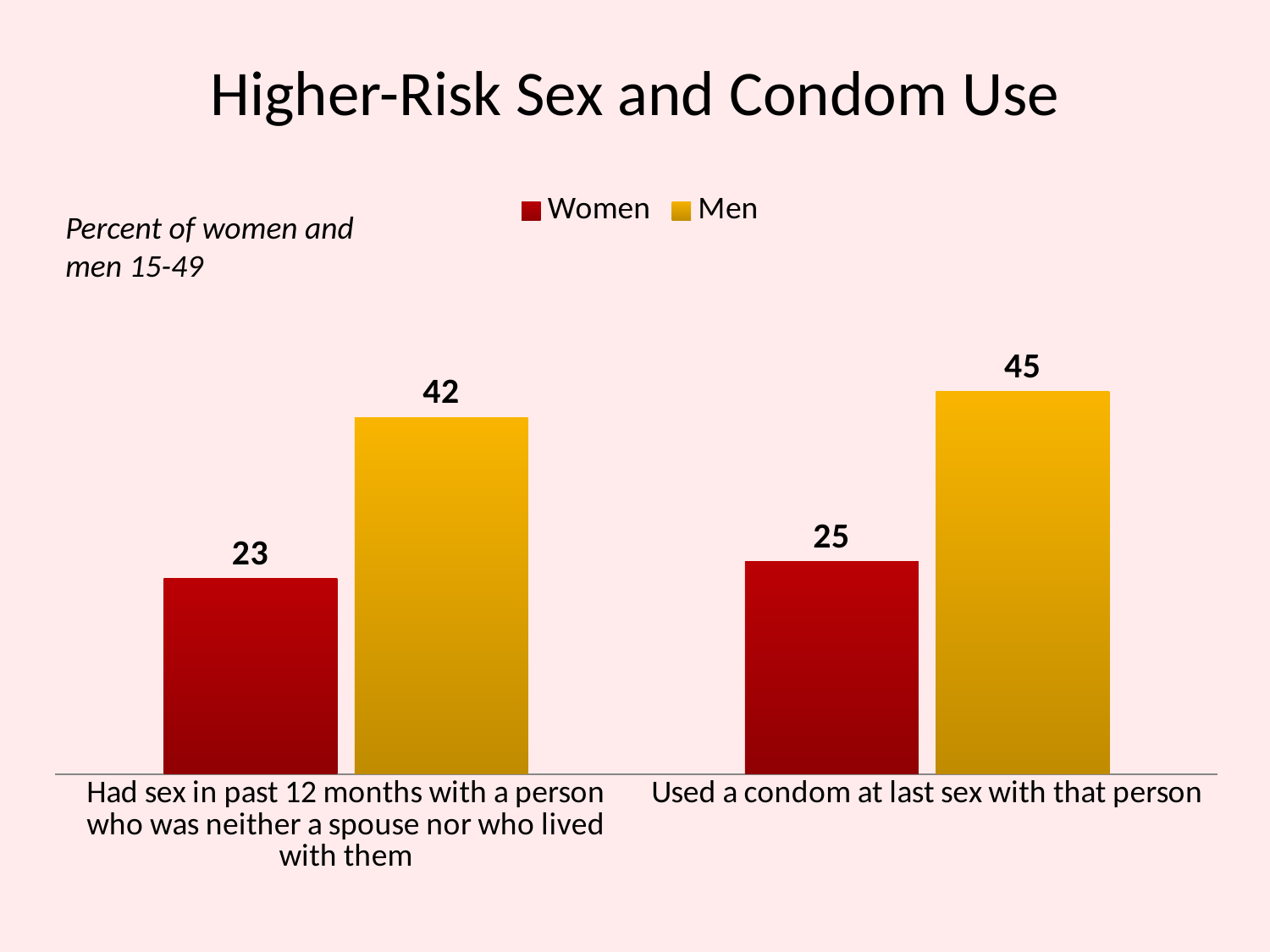

# Higher-Risk Sex and Condom Use

### Chart

| Category | Women | Men |
|---|---|---|
| Had sex in past 12 months with a person who was neither a spouse nor who lived with them | 23.0 | 42.0 |
| Used a condom at last sex with that person | 25.0 | 45.0 |
Percent of women and men 15-49